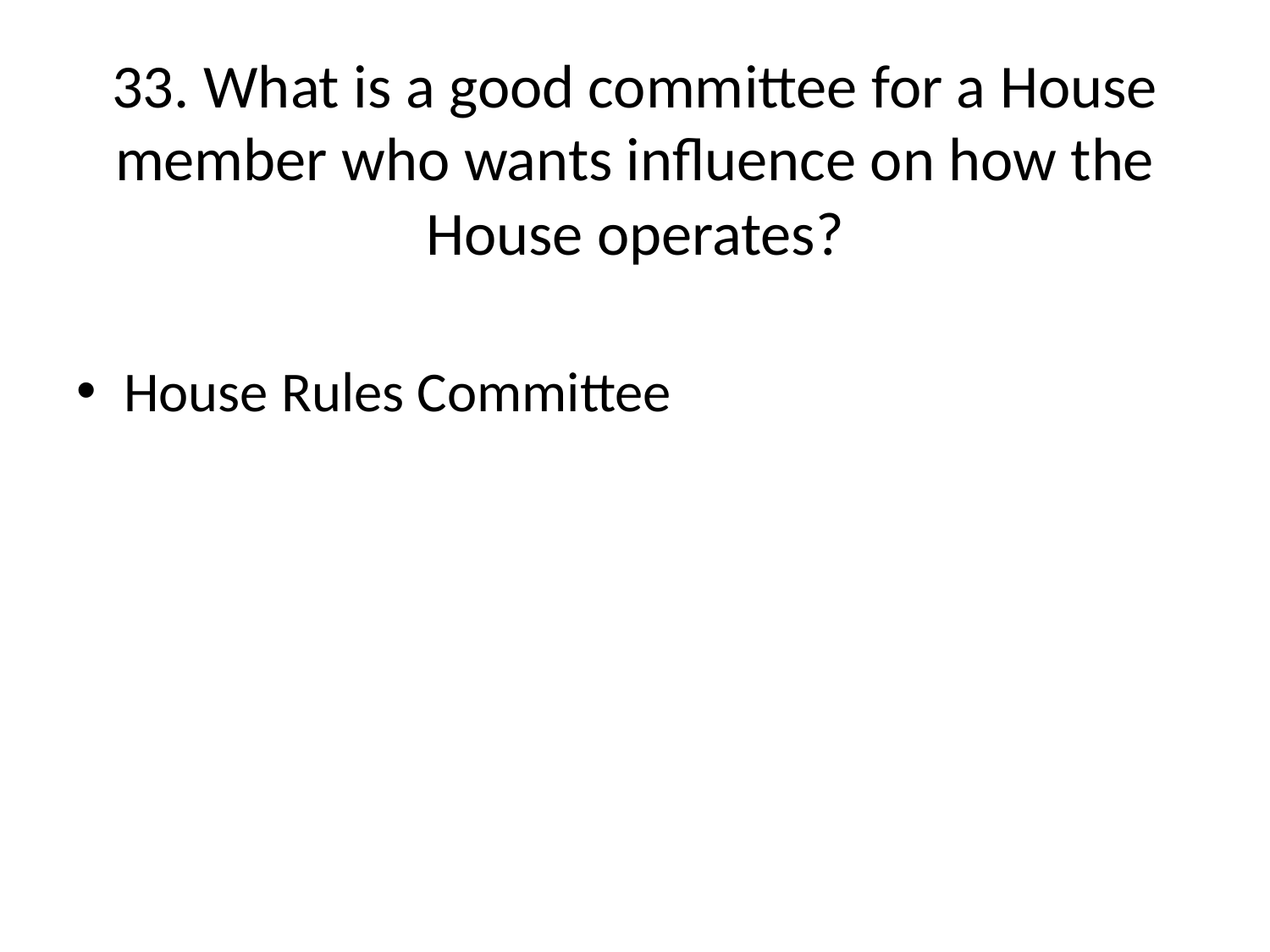

# 33. What is a good committee for a House member who wants influence on how the House operates?
House Rules Committee